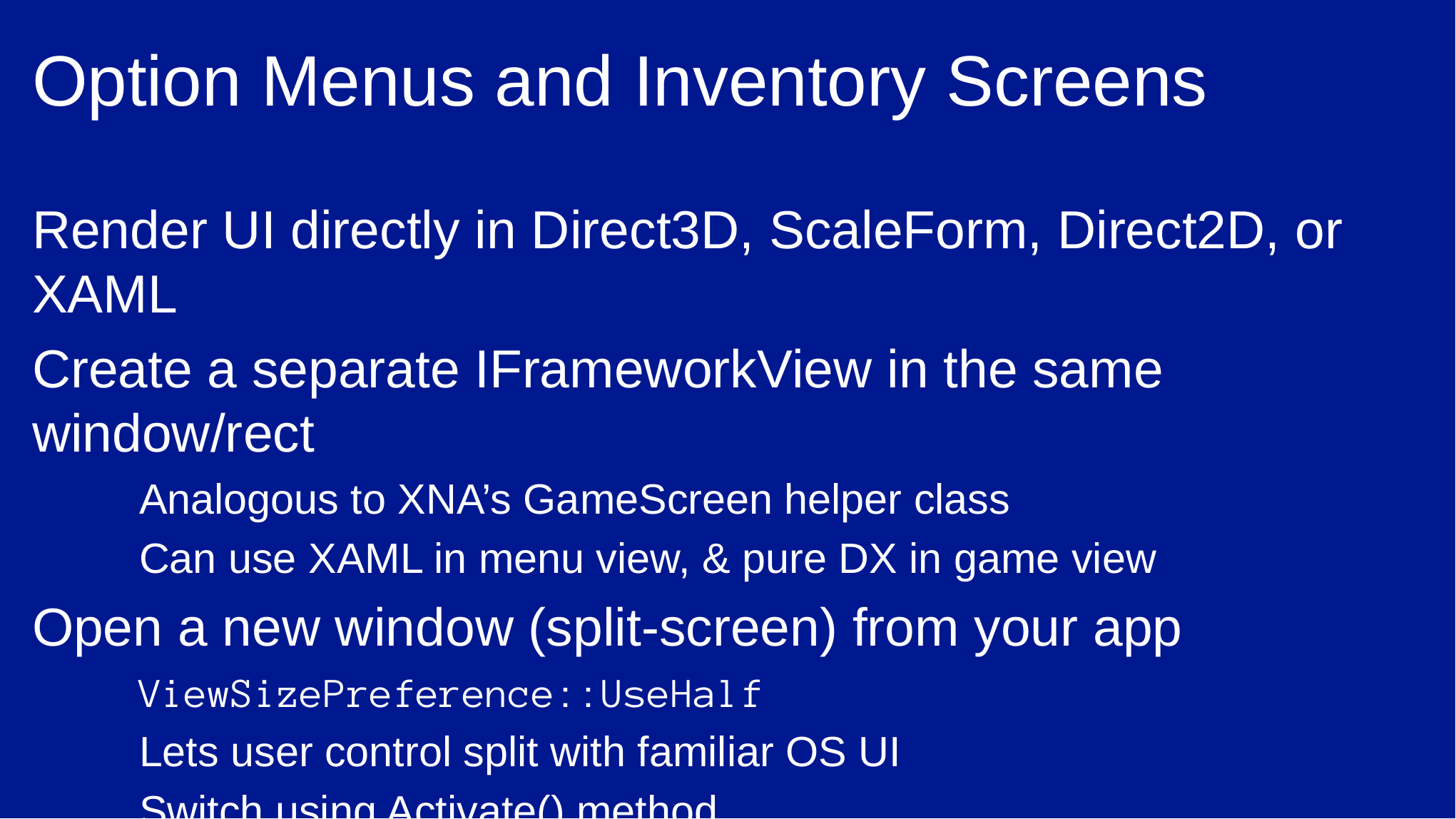

# Option Menus and Inventory Screens
Render UI directly in Direct3D, ScaleForm, Direct2D, or XAML
Create a separate IFrameworkView in the same window/rect
	Analogous to XNA’s GameScreen helper class
	Can use XAML in menu view, & pure DX in game view
Open a new window (split-screen) from your app
	ViewSizePreference::UseHalf
	Lets user control split with familiar OS UI
	Switch using Activate() method
	Closes when app closes